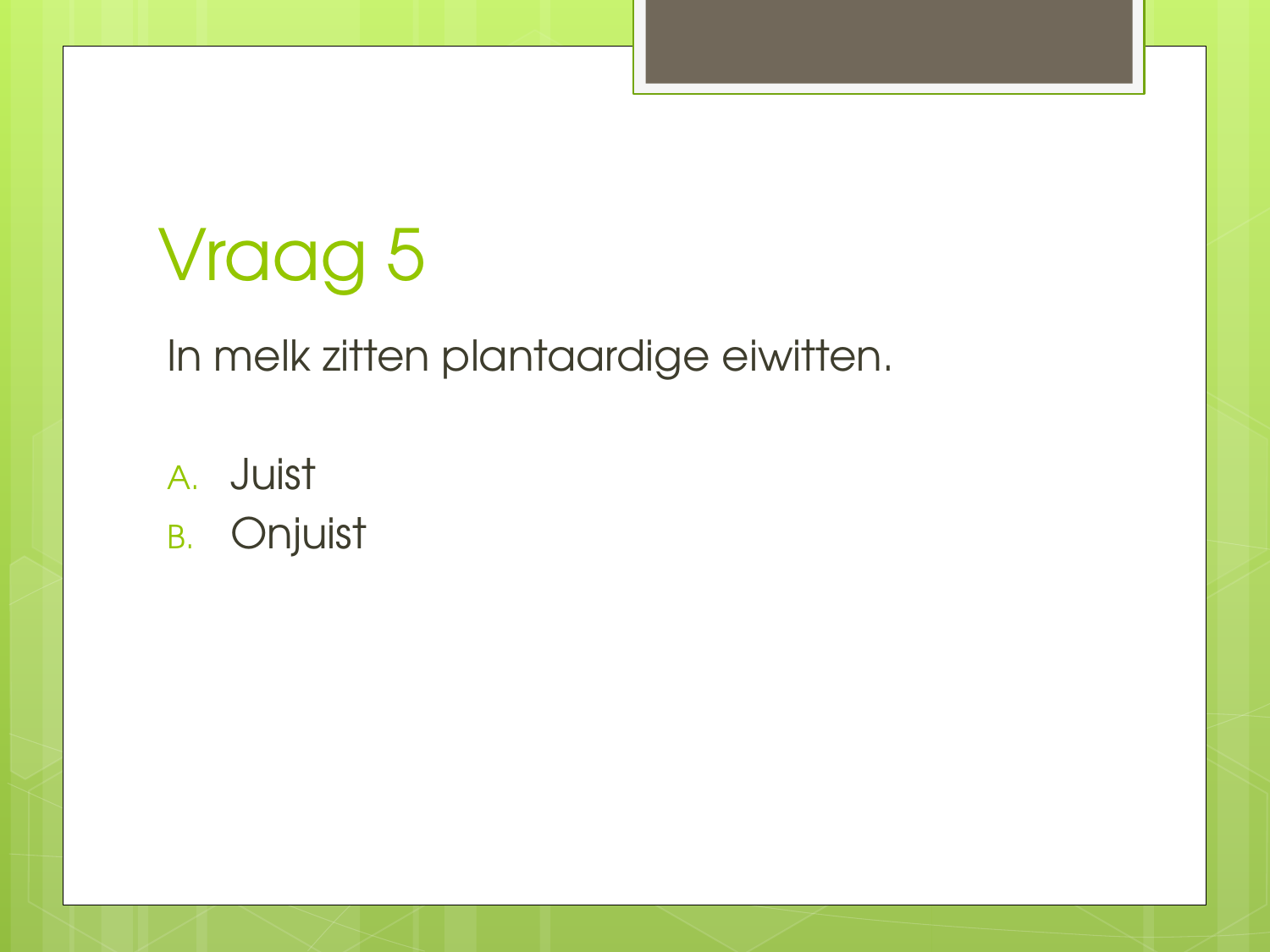

# Vraag 5
In melk zitten plantaardige eiwitten.

Juist
Onjuist